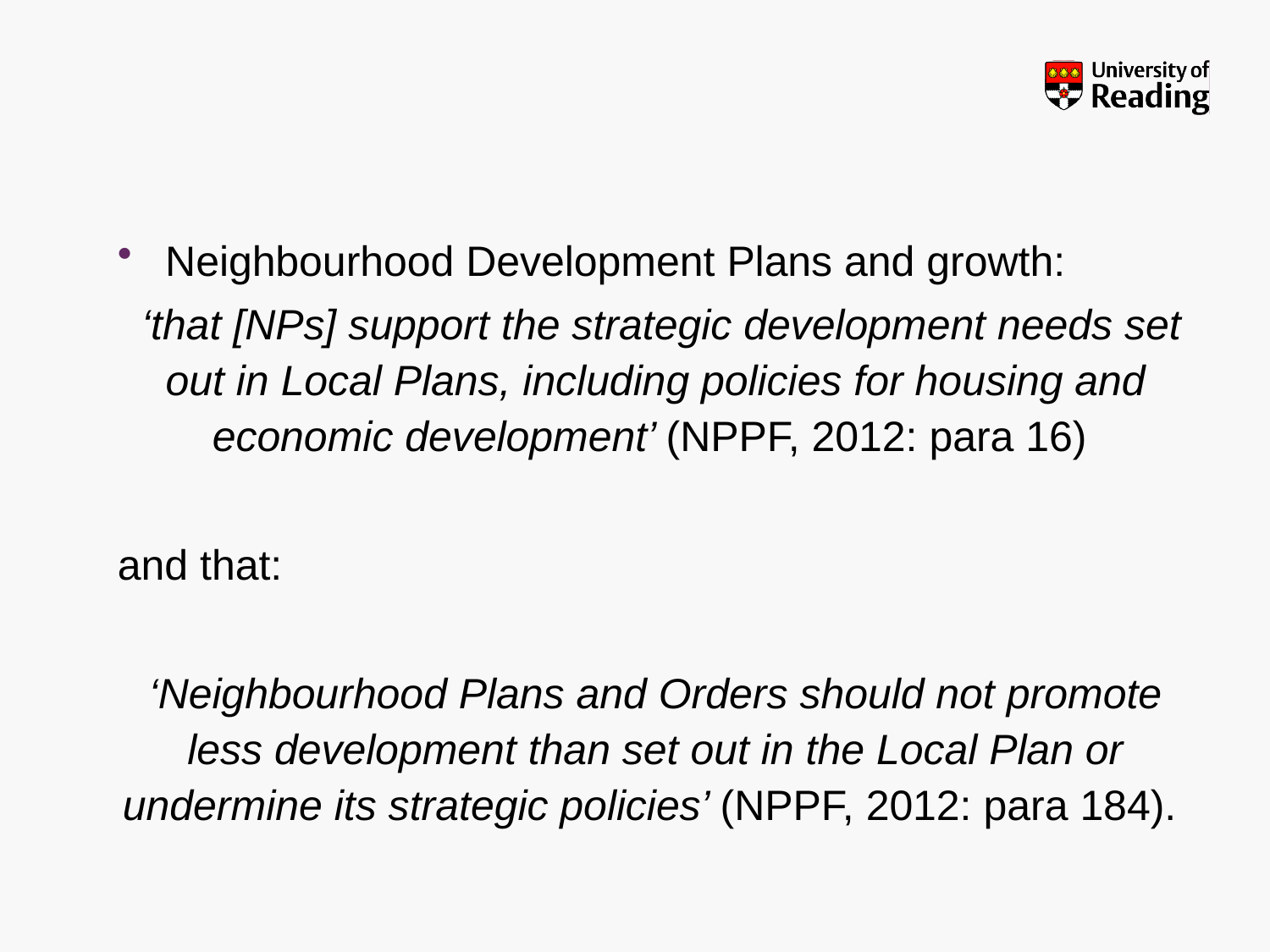

Neighbourhood Development Plans and growth:
 ‘that [NPs] support the strategic development needs set out in Local Plans, including policies for housing and economic development’ (NPPF, 2012: para 16)

and that:

‘Neighbourhood Plans and Orders should not promote less development than set out in the Local Plan or undermine its strategic policies’ (NPPF, 2012: para 184).